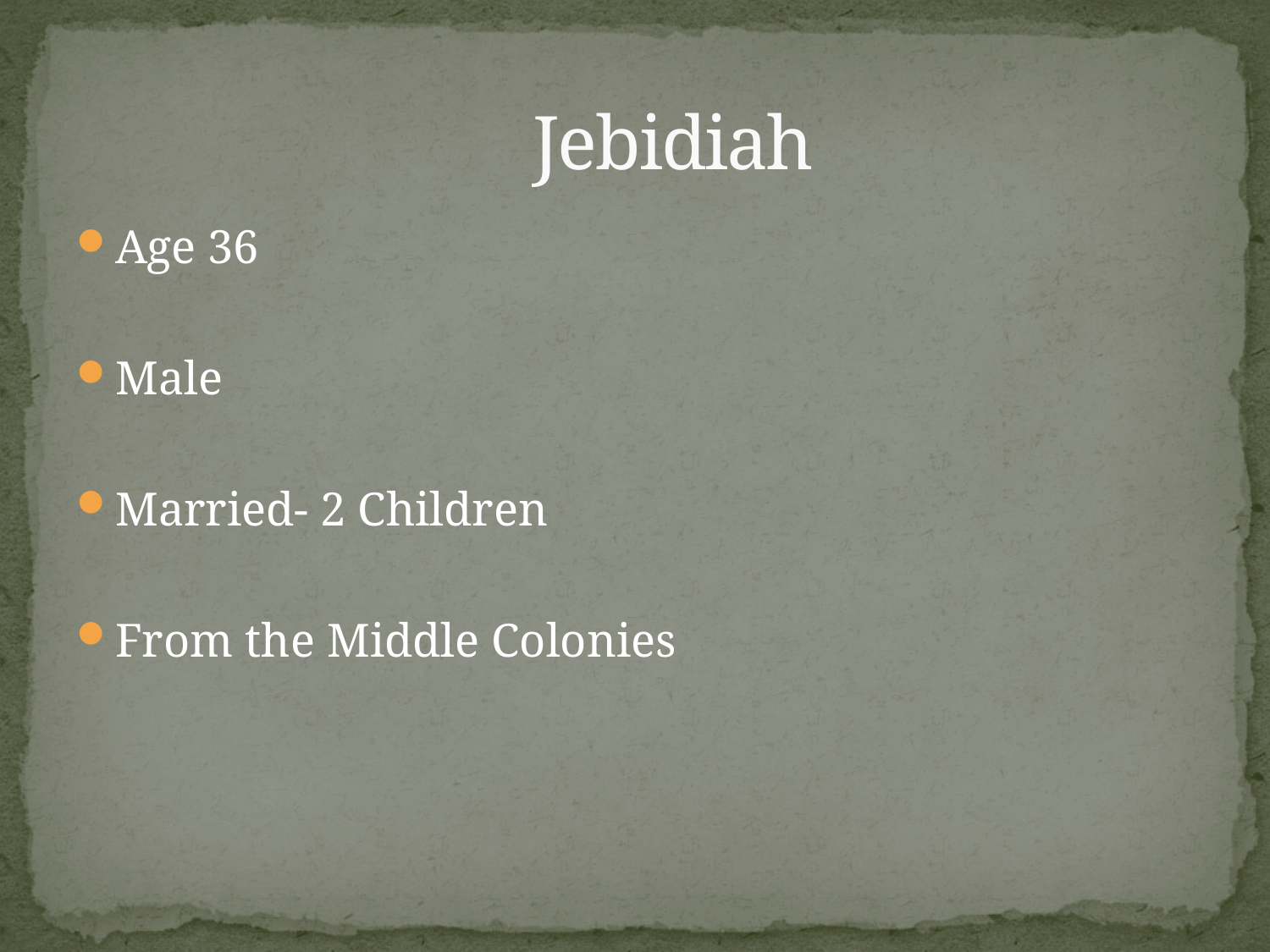

# Jebidiah
Age 36

Male

Married- 2 Children

From the Middle Colonies